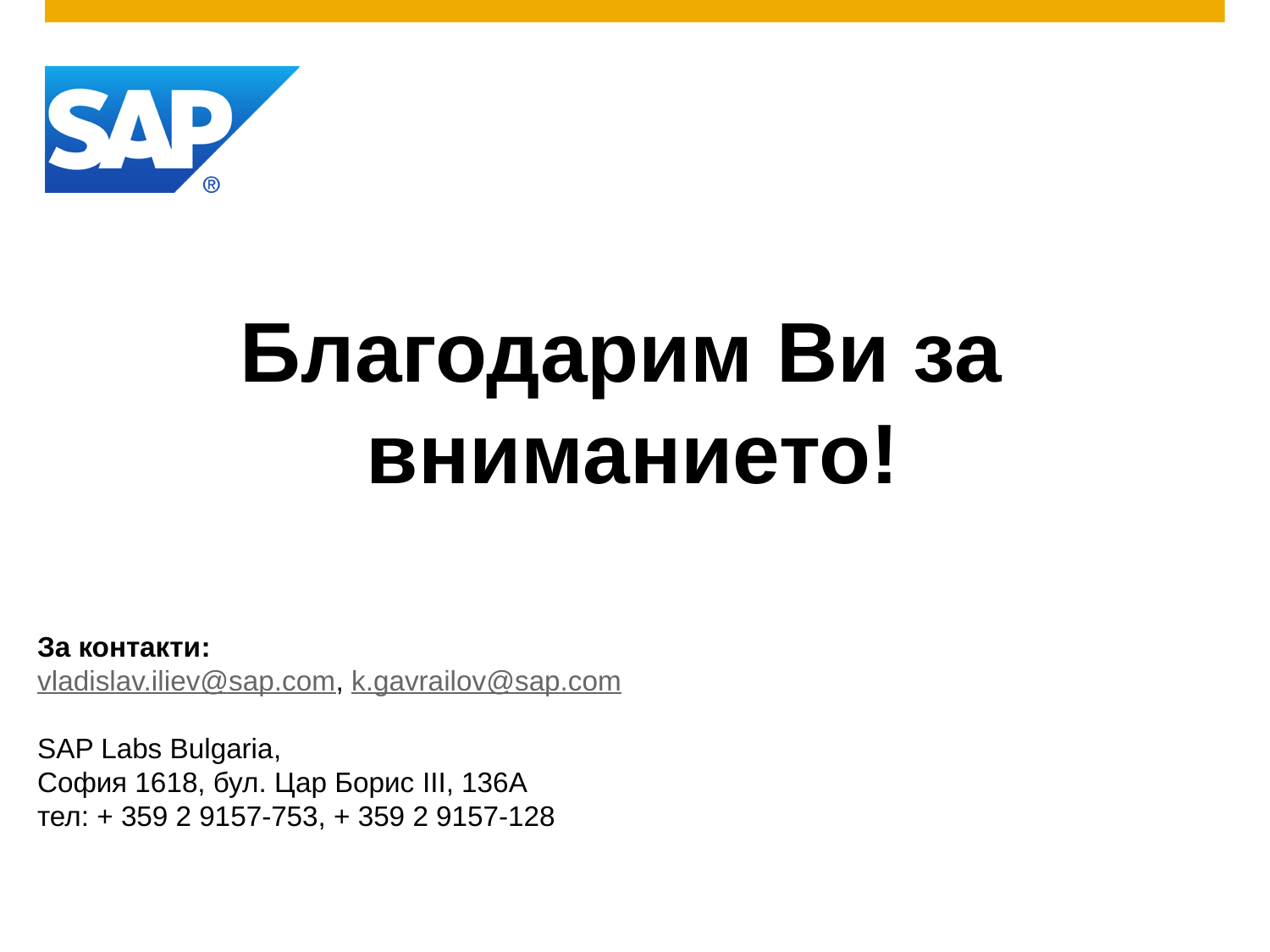

# Благодарим Ви за вниманието!
За контакти:
vladislav.iliev@sap.com, k.gavrailov@sap.com

SAP Labs Bulgaria,
София 1618, бул. Цар Борис III, 136А
тел: + 359 2 9157-753, + 359 2 9157-128